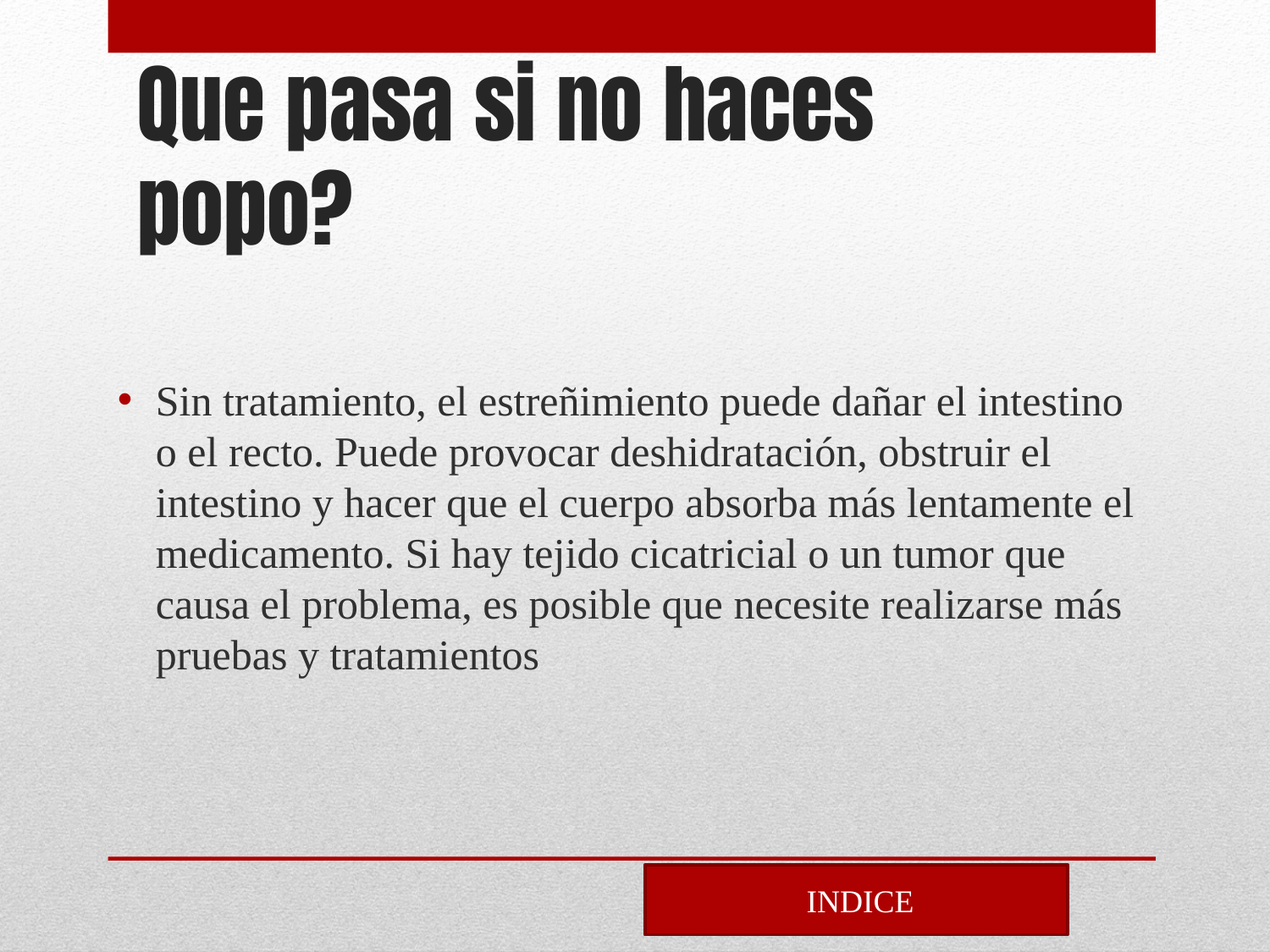

# Que pasa si no haces popo?
Sin tratamiento, el estreñimiento puede dañar el intestino o el recto. Puede provocar deshidratación, obstruir el intestino y hacer que el cuerpo absorba más lentamente el medicamento. Si hay tejido cicatricial o un tumor que causa el problema, es posible que necesite realizarse más pruebas y tratamientos
 INDICE